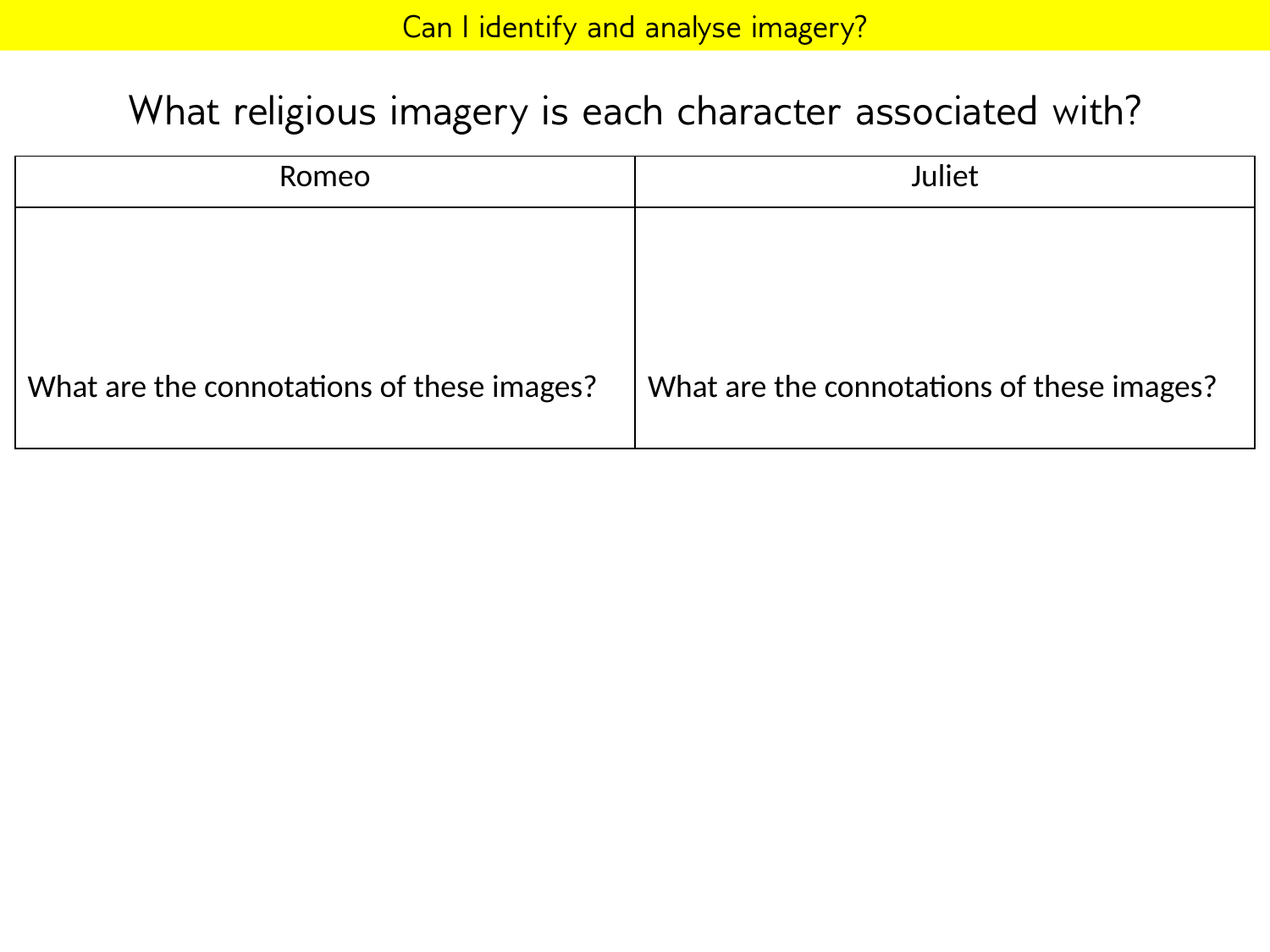

Can I identify and analyse imagery?
What religious imagery is each character associated with?
| Romeo | Juliet |
| --- | --- |
| What are the connotations of these images? | What are the connotations of these images? |